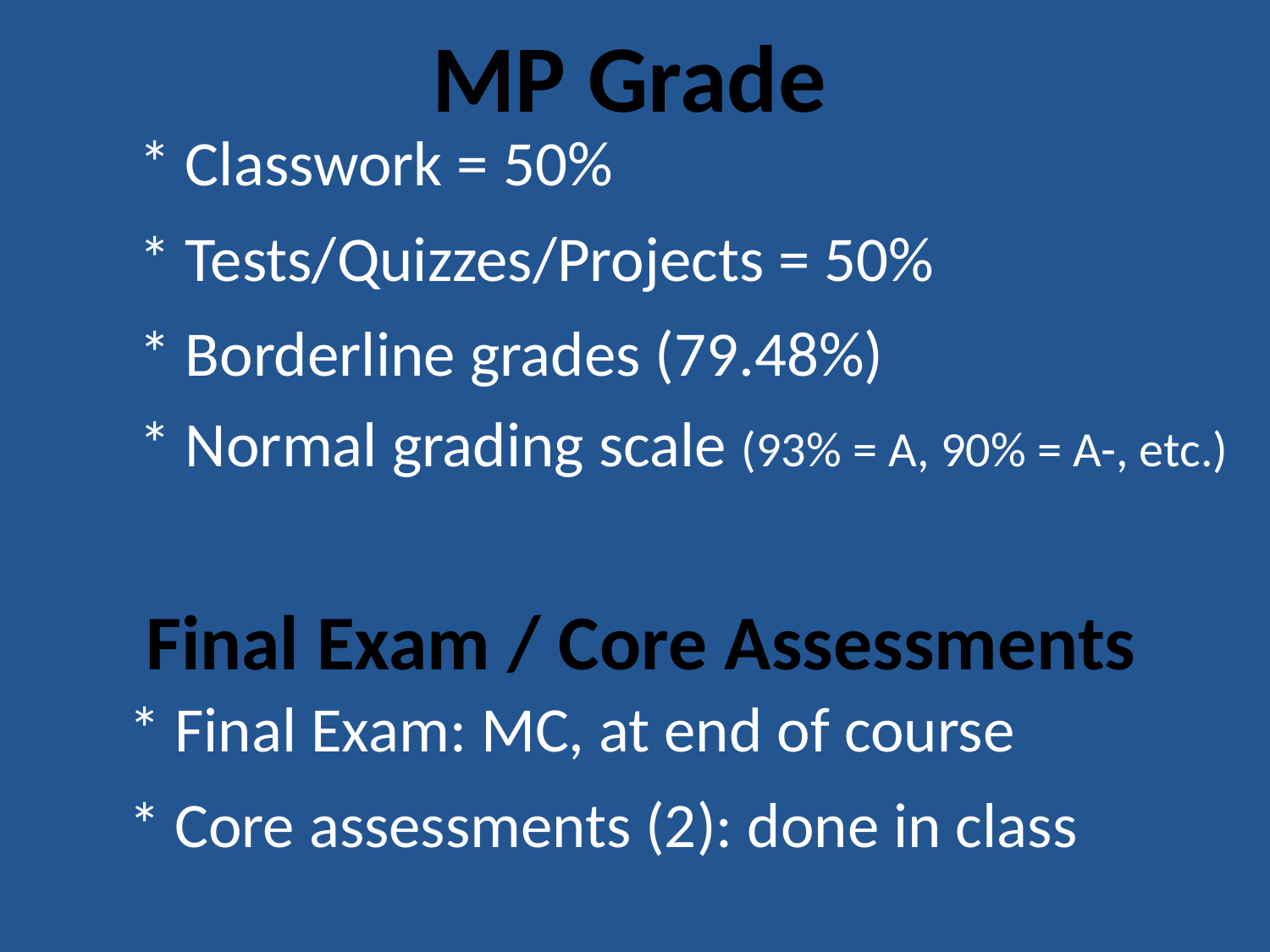

MP Grade
* Classwork = 50%
* Tests/Quizzes/Projects = 50%
* Borderline grades (79.48%)
* Normal grading scale (93% = A, 90% = A-, etc.)
Final Exam / Core Assessments
* Final Exam: MC, at end of course
* Core assessments (2): done in class